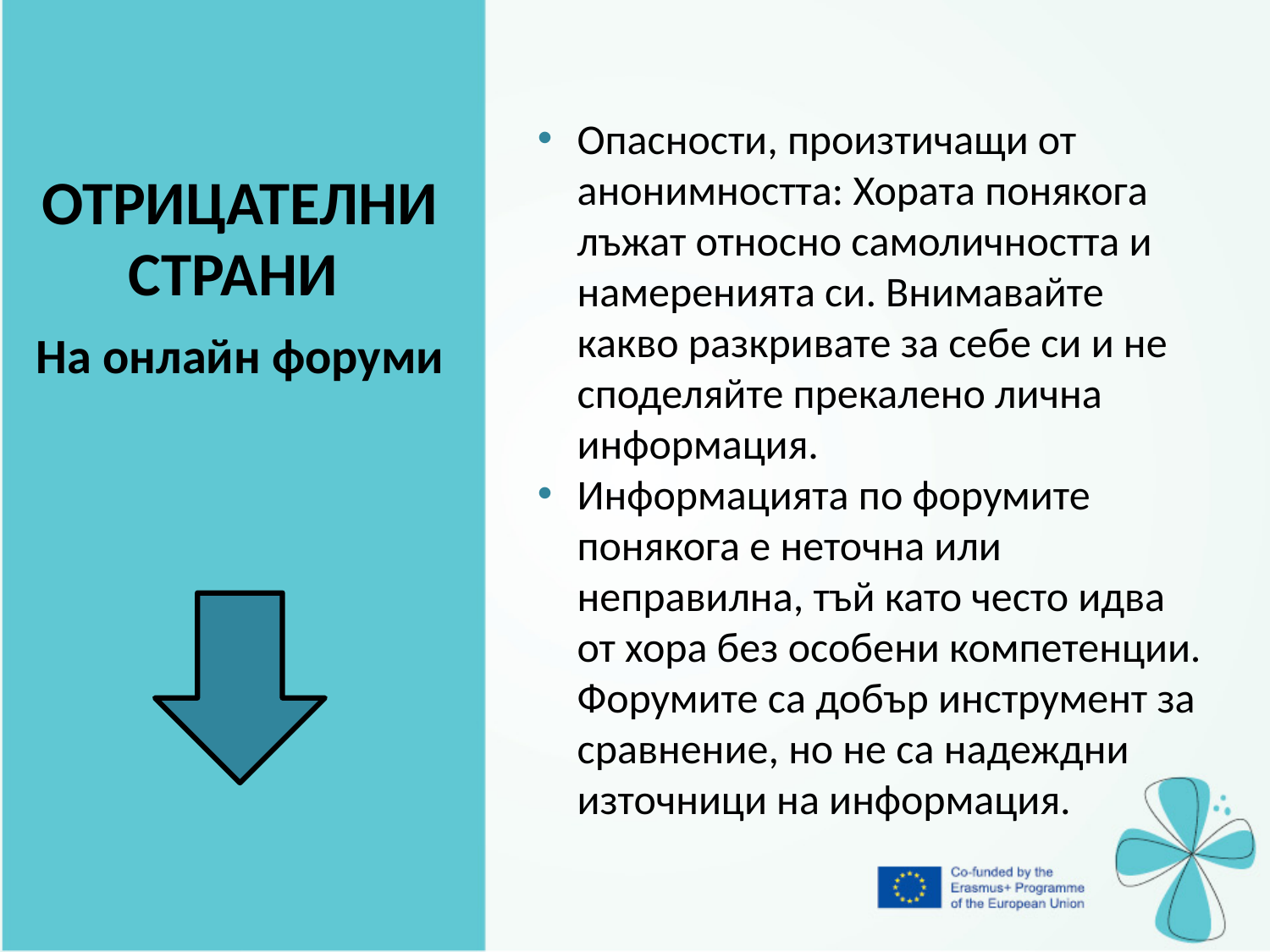

Опасности, произтичащи от анонимността: Хората понякога лъжат относно самоличността и намеренията си. Внимавайте какво разкривате за себе си и не споделяйте прекалено лична информация.
Информацията по форумите понякога е неточна или неправилна, тъй като често идва от хора без особени компетенции. Форумите са добър инструмент за сравнение, но не са надеждни източници на информация.
| ОТРИЦАТЕЛНИ СТРАНИ На онлайн форуми |
| --- |